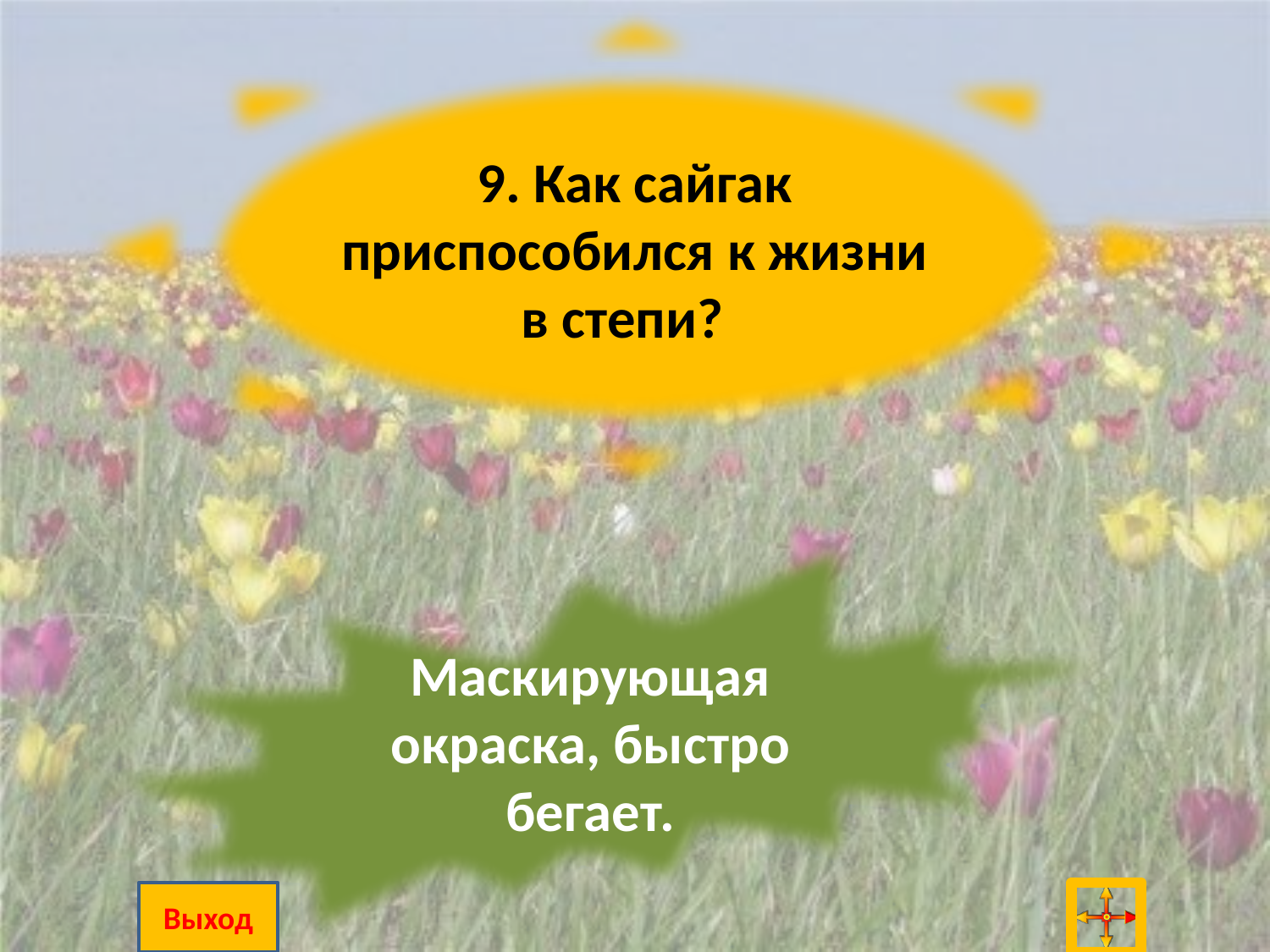

9. Как сайгак приспособился к жизни в степи?
Маскирующая окраска, быстро бегает.
Выход